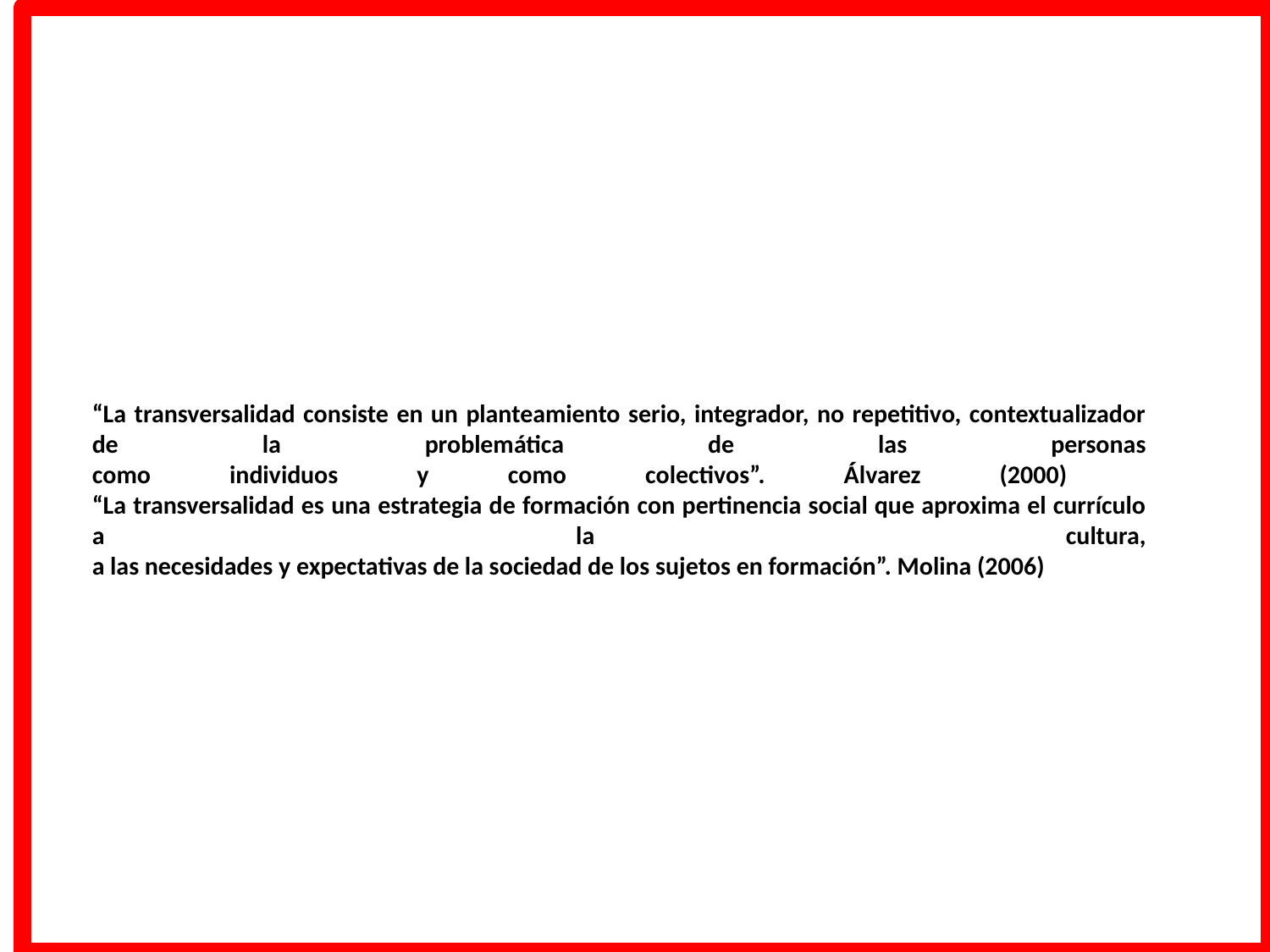

# “La transversalidad consiste en un planteamiento serio, integrador, no repetitivo, contextualizador de la problemática de las personas como individuos y como colectivos”. Álvarez (2000) “La transversalidad es una estrategia de formación con pertinencia social que aproxima el currículo a la cultura, a las necesidades y expectativas de la sociedad de los sujetos en formación”. Molina (2006)